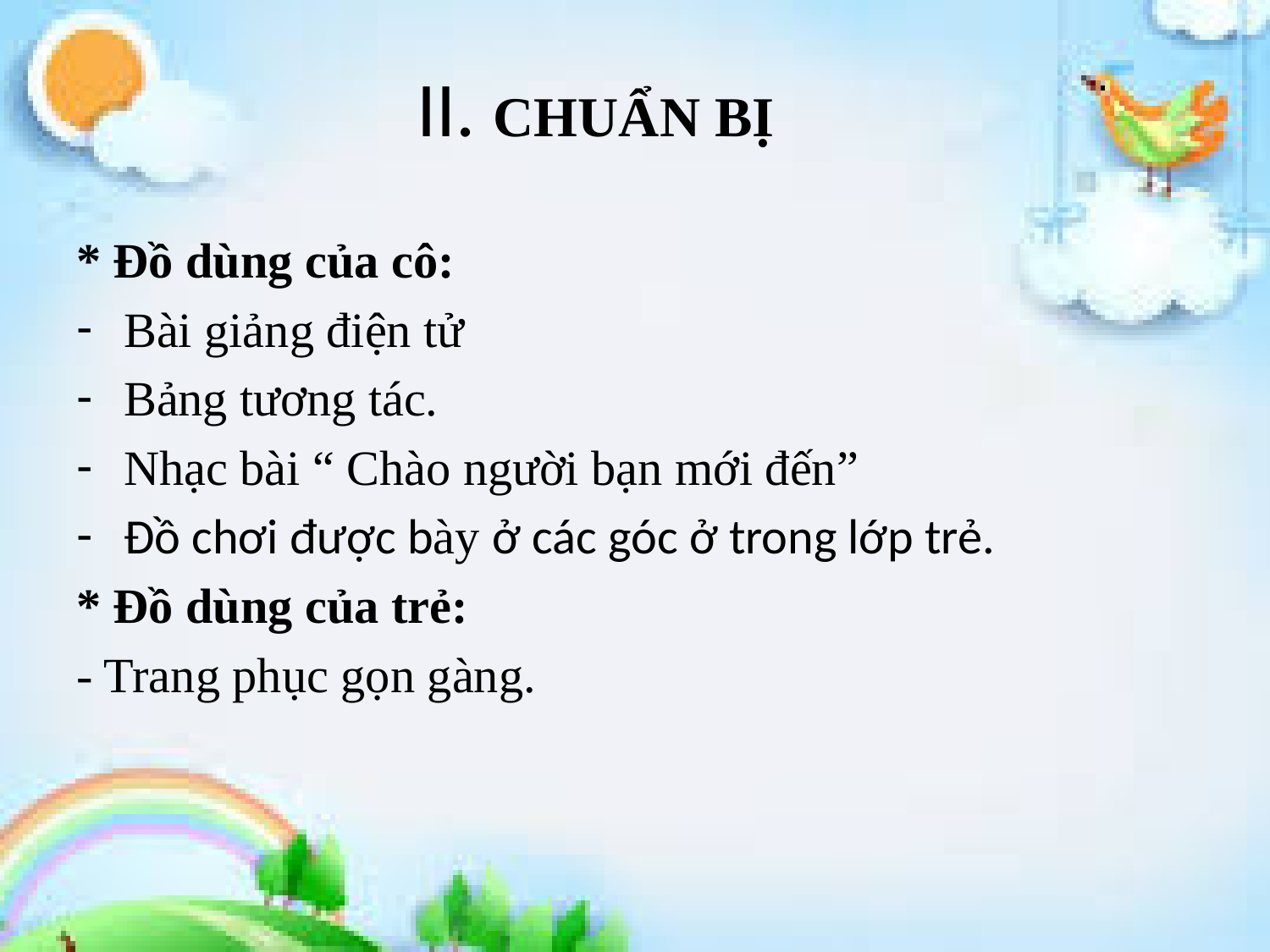

# II. CHUẨN BỊ
* Đồ dùng của cô:
Bài giảng điện tử
Bảng tương tác.
Nhạc bài “ Chào người bạn mới đến”
Đồ chơi được bày ở các góc ở trong lớp trẻ.
* Đồ dùng của trẻ:
- Trang phục gọn gàng.